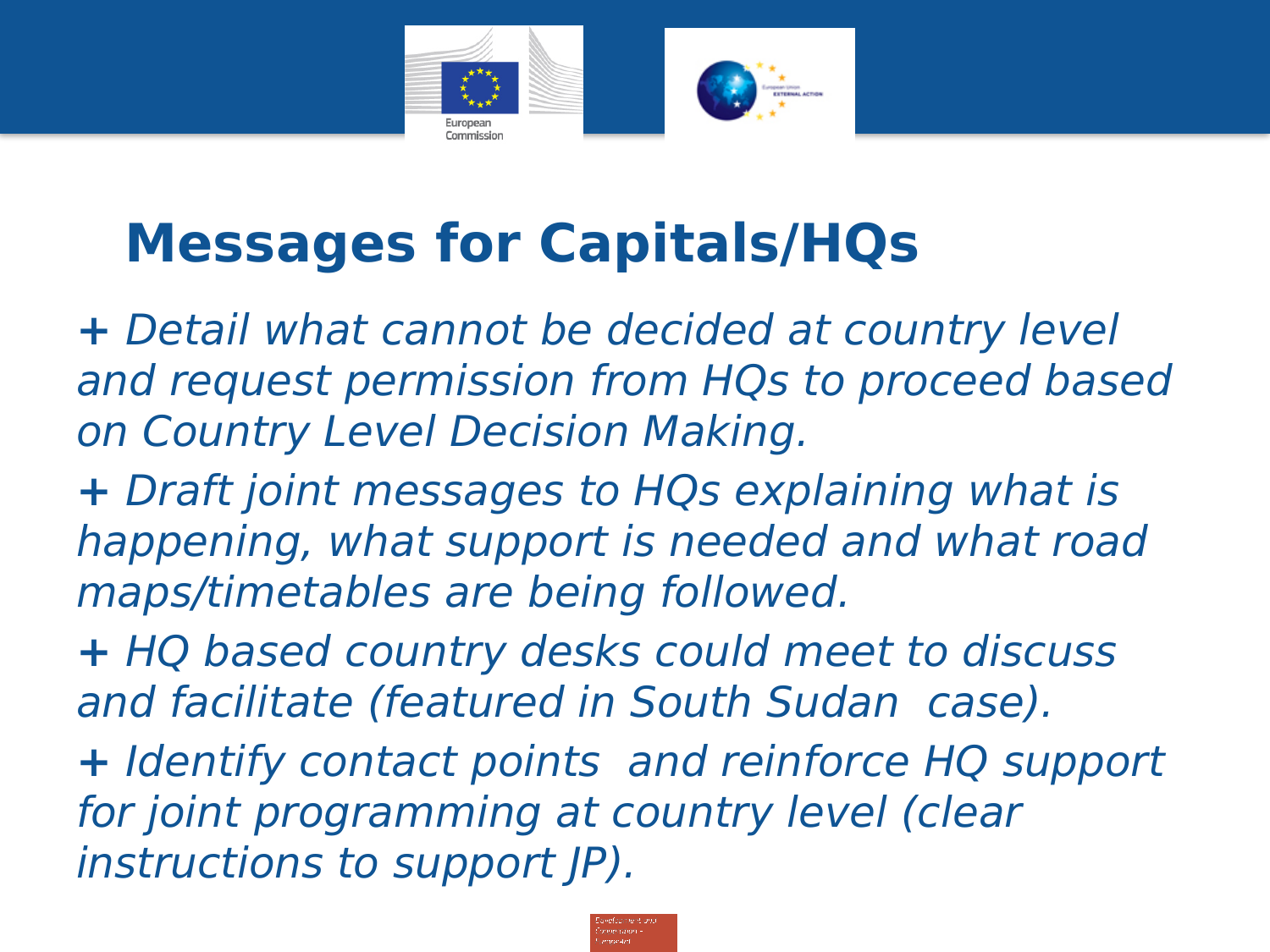

# Messages for Capitals/HQs
+ Detail what cannot be decided at country level and request permission from HQs to proceed based on Country Level Decision Making.
+ Draft joint messages to HQs explaining what is happening, what support is needed and what road maps/timetables are being followed.
+ HQ based country desks could meet to discuss and facilitate (featured in South Sudan  case).
+ Identify contact points  and reinforce HQ support for joint programming at country level (clear instructions to support JP).